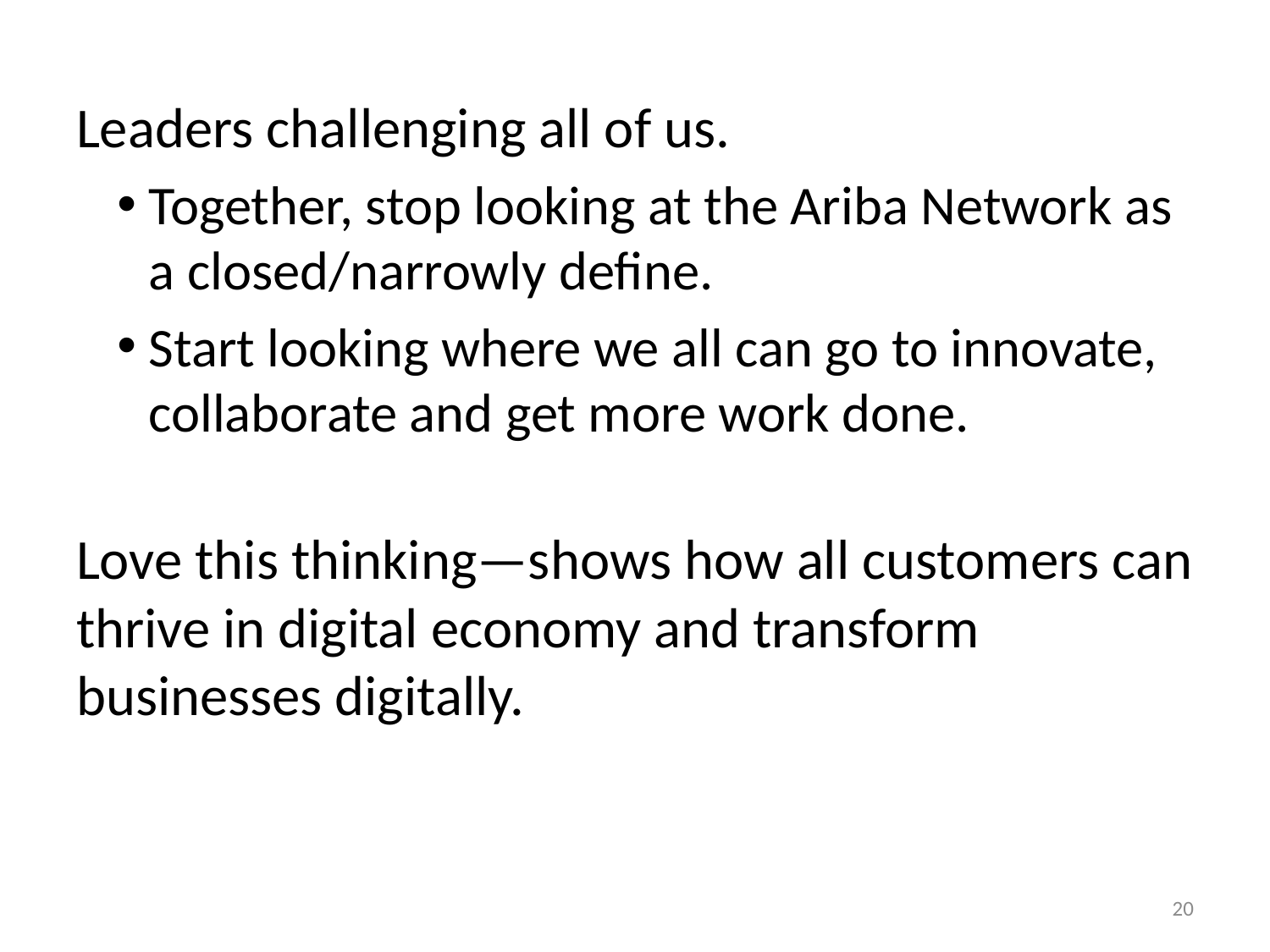

Leaders challenging all of us.
Together, stop looking at the Ariba Network as a closed/narrowly define.
Start looking where we all can go to innovate, collaborate and get more work done.

Love this thinking—shows how all customers can thrive in digital economy and transform businesses digitally.
20